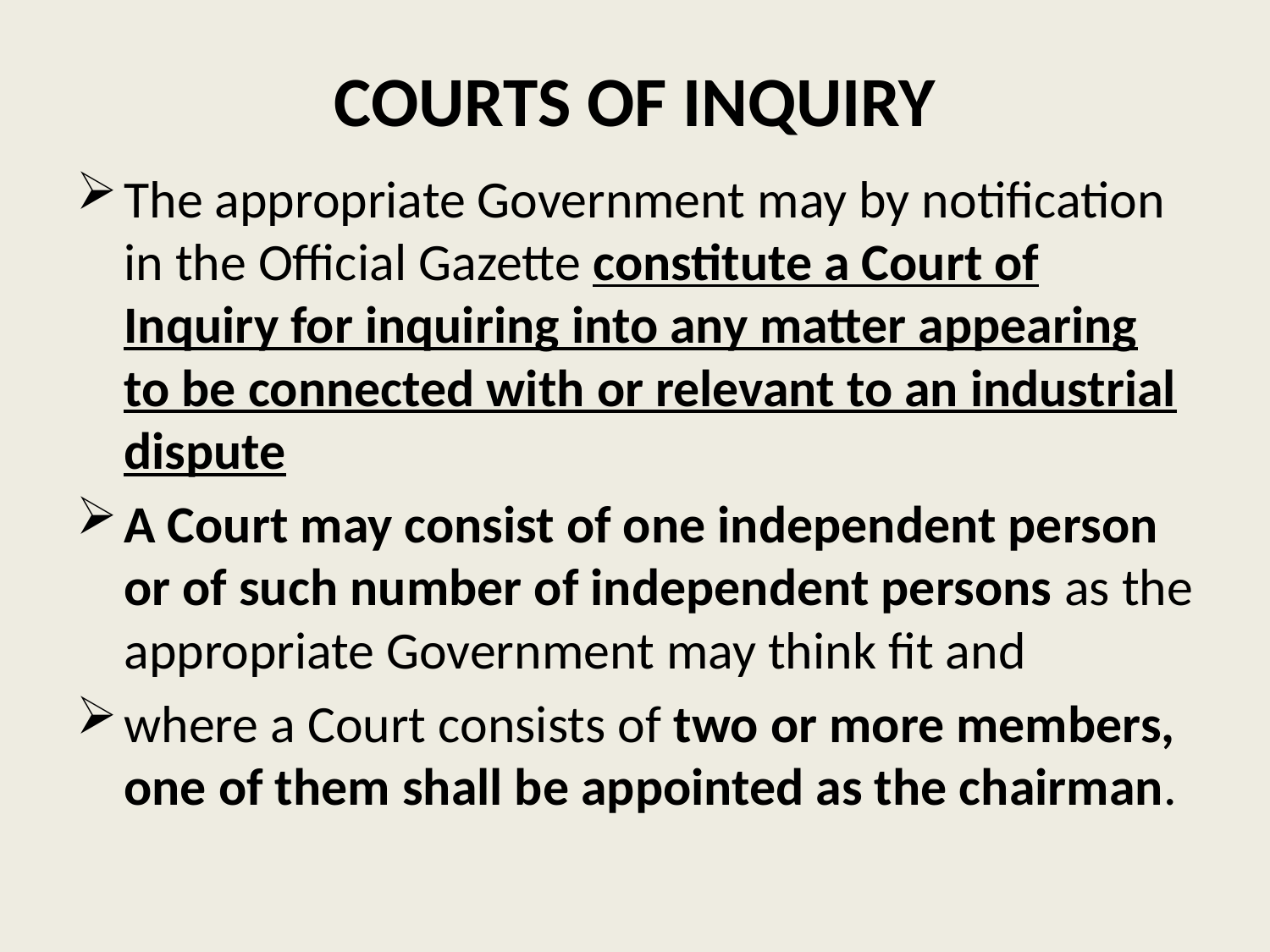

# COURTS OF INQUIRY
The appropriate Government may by notification in the Official Gazette constitute a Court of Inquiry for inquiring into any matter appearing to be connected with or relevant to an industrial dispute
A Court may consist of one independent person or of such number of independent persons as the appropriate Government may think fit and
where a Court consists of two or more members, one of them shall be appointed as the chairman.